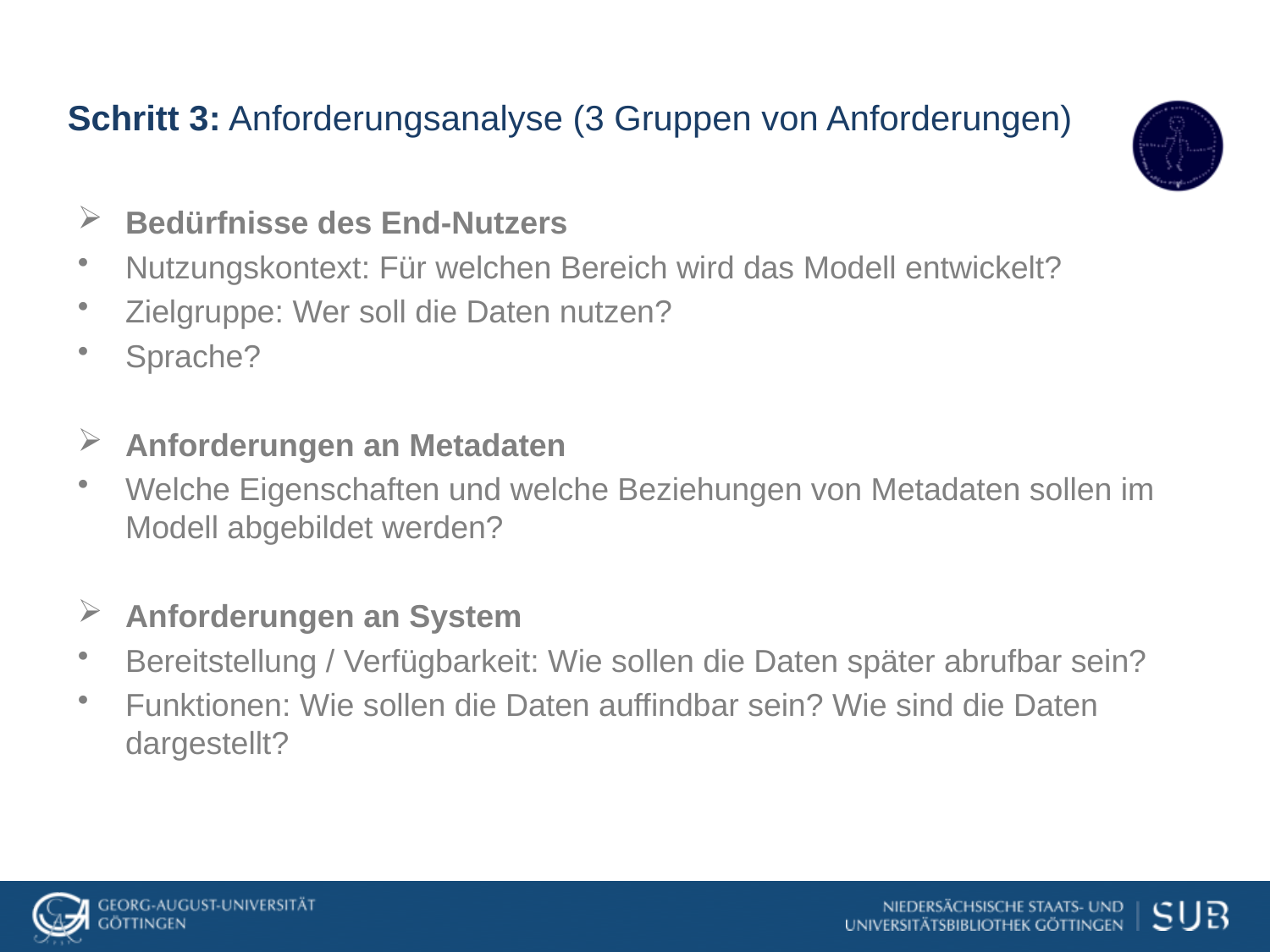

# Schritt 3: Anforderungsanalyse (3 Gruppen von Anforderungen)
Bedürfnisse des End-Nutzers
Nutzungskontext: Für welchen Bereich wird das Modell entwickelt?
Zielgruppe: Wer soll die Daten nutzen?
Sprache?

Anforderungen an Metadaten
Welche Eigenschaften und welche Beziehungen von Metadaten sollen im Modell abgebildet werden?

Anforderungen an System
Bereitstellung / Verfügbarkeit: Wie sollen die Daten später abrufbar sein?
Funktionen: Wie sollen die Daten auffindbar sein? Wie sind die Daten dargestellt?